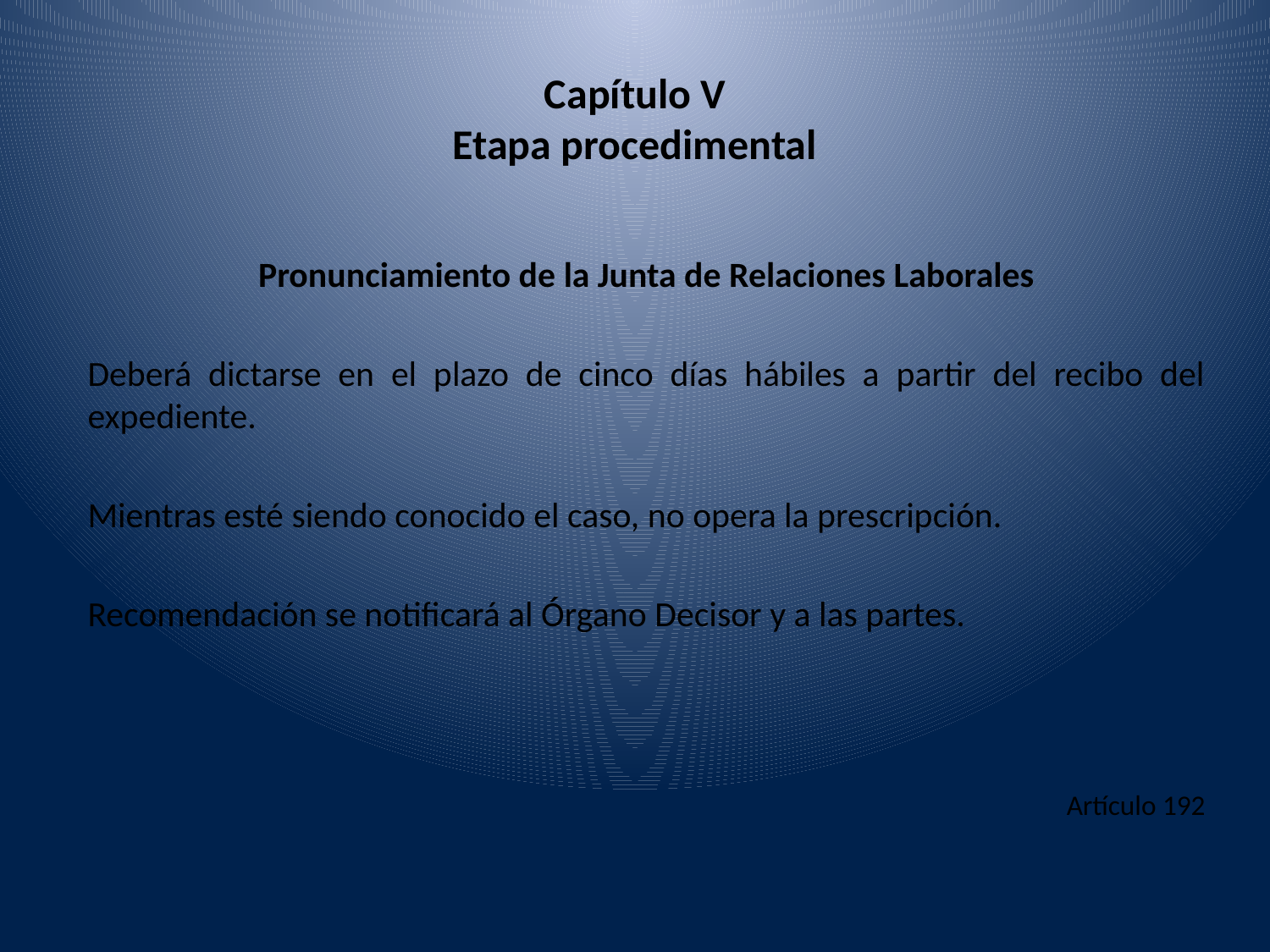

# Capítulo V Etapa procedimental
Pronunciamiento de la Junta de Relaciones Laborales

Deberá dictarse en el plazo de cinco días hábiles a partir del recibo del expediente.

Mientras esté siendo conocido el caso, no opera la prescripción.

Recomendación se notificará al Órgano Decisor y a las partes.

Artículo 192